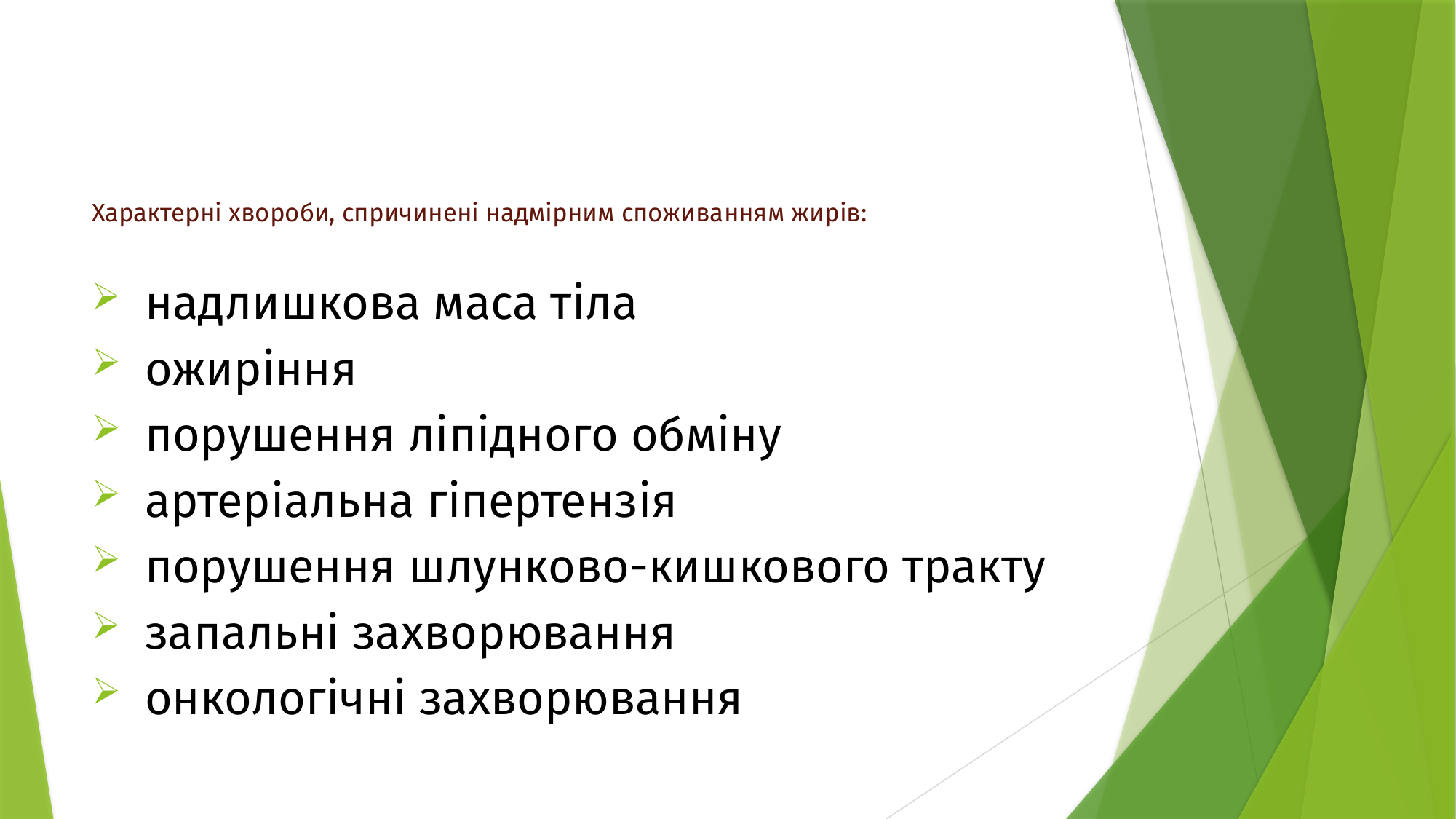

# Характерні хвороби, спричинені надмірним споживанням жирів:
надлишкова маса тіла
ожиріння
порушення ліпідного обміну
артеріальна гіпертензія
порушення шлунково-кишкового тракту
запальні захворювання
онкологічні захворювання